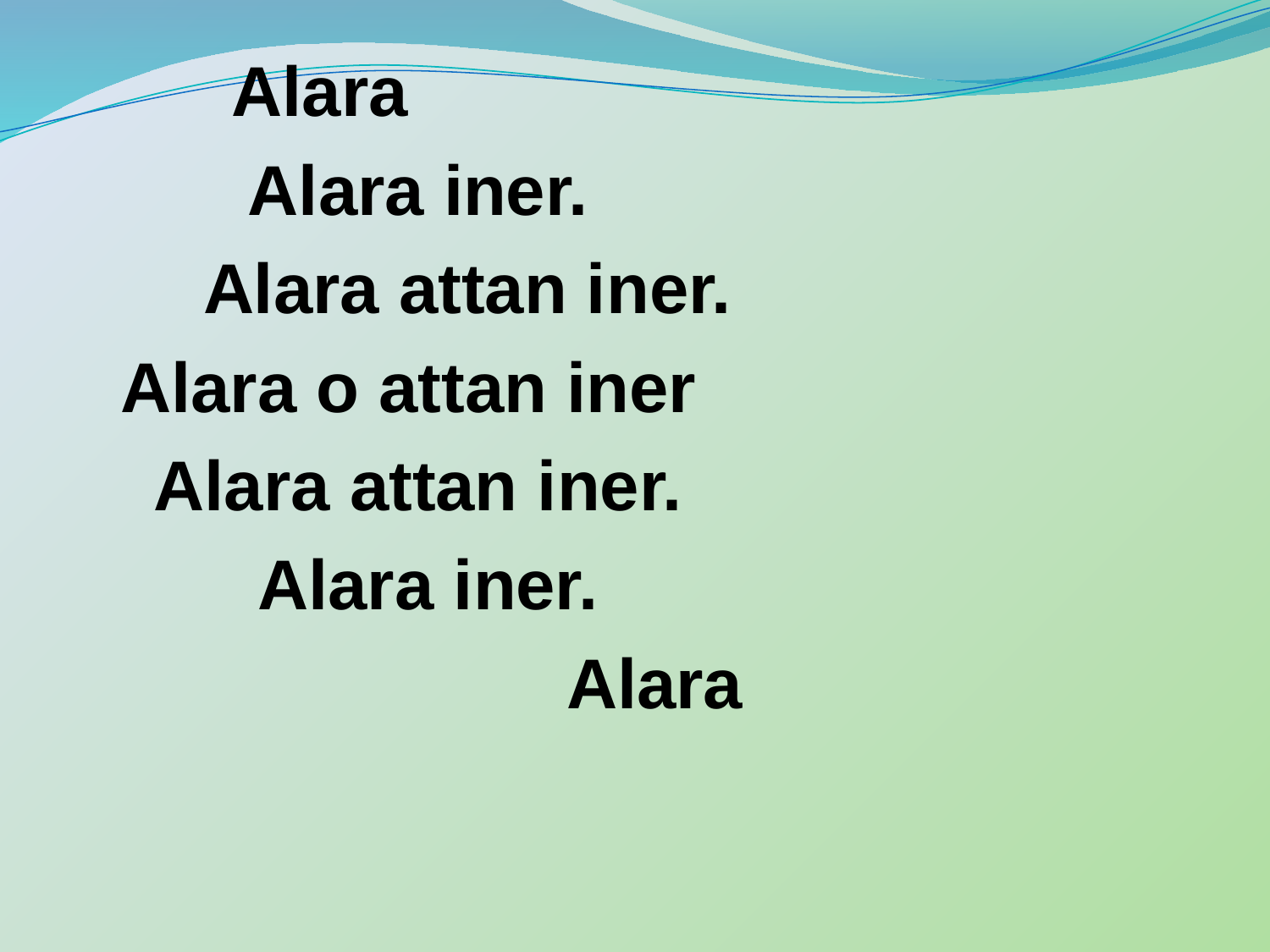

Alara
     Alara iner.
      Alara attan iner.
  Alara o attan iner
  Alara attan iner.
  Alara iner.
  Alara